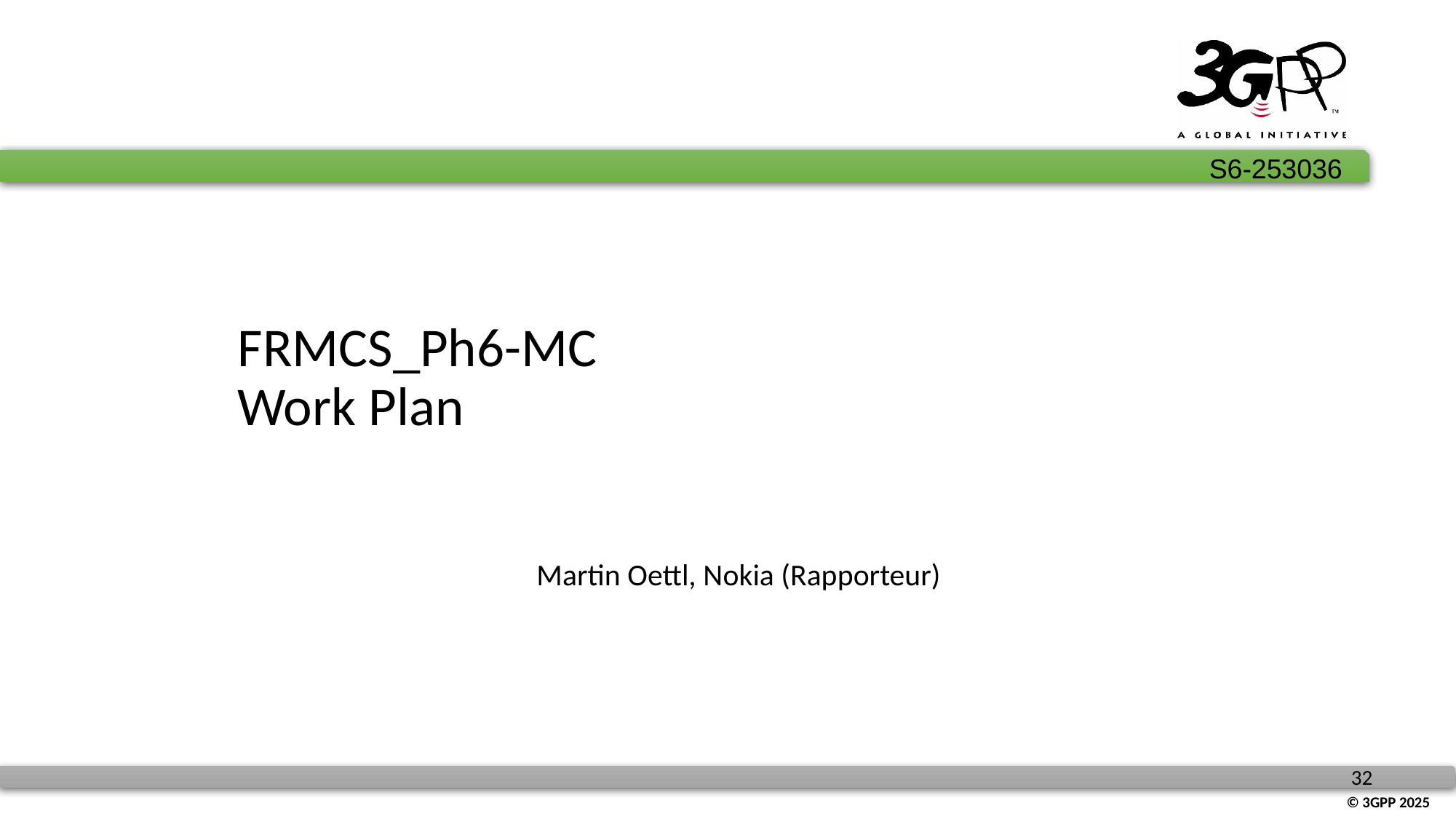

# FRMCS_Ph6-MC Work Plan
Martin Oettl, Nokia (Rapporteur)